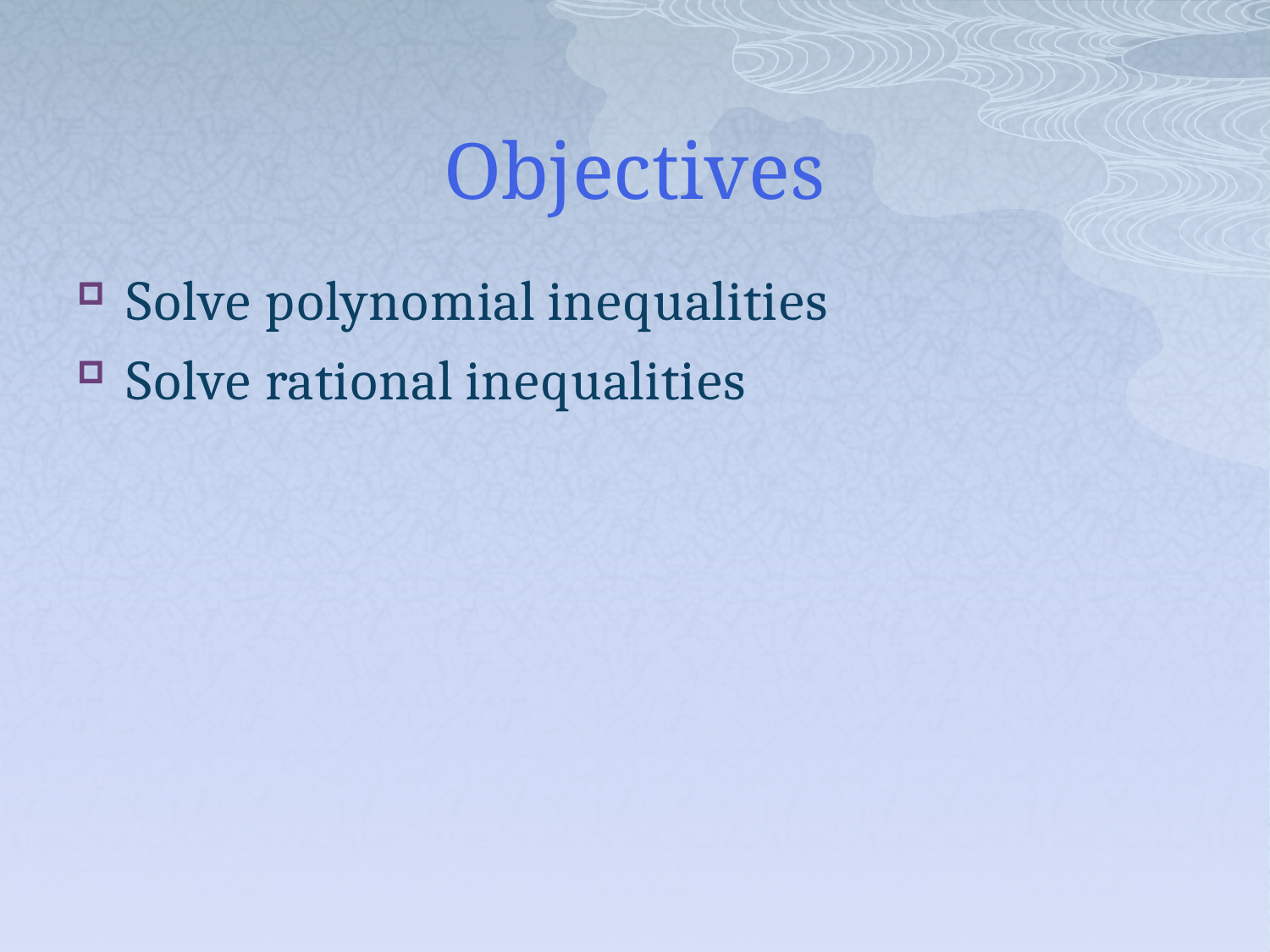

# Objectives
Solve polynomial inequalities
Solve rational inequalities